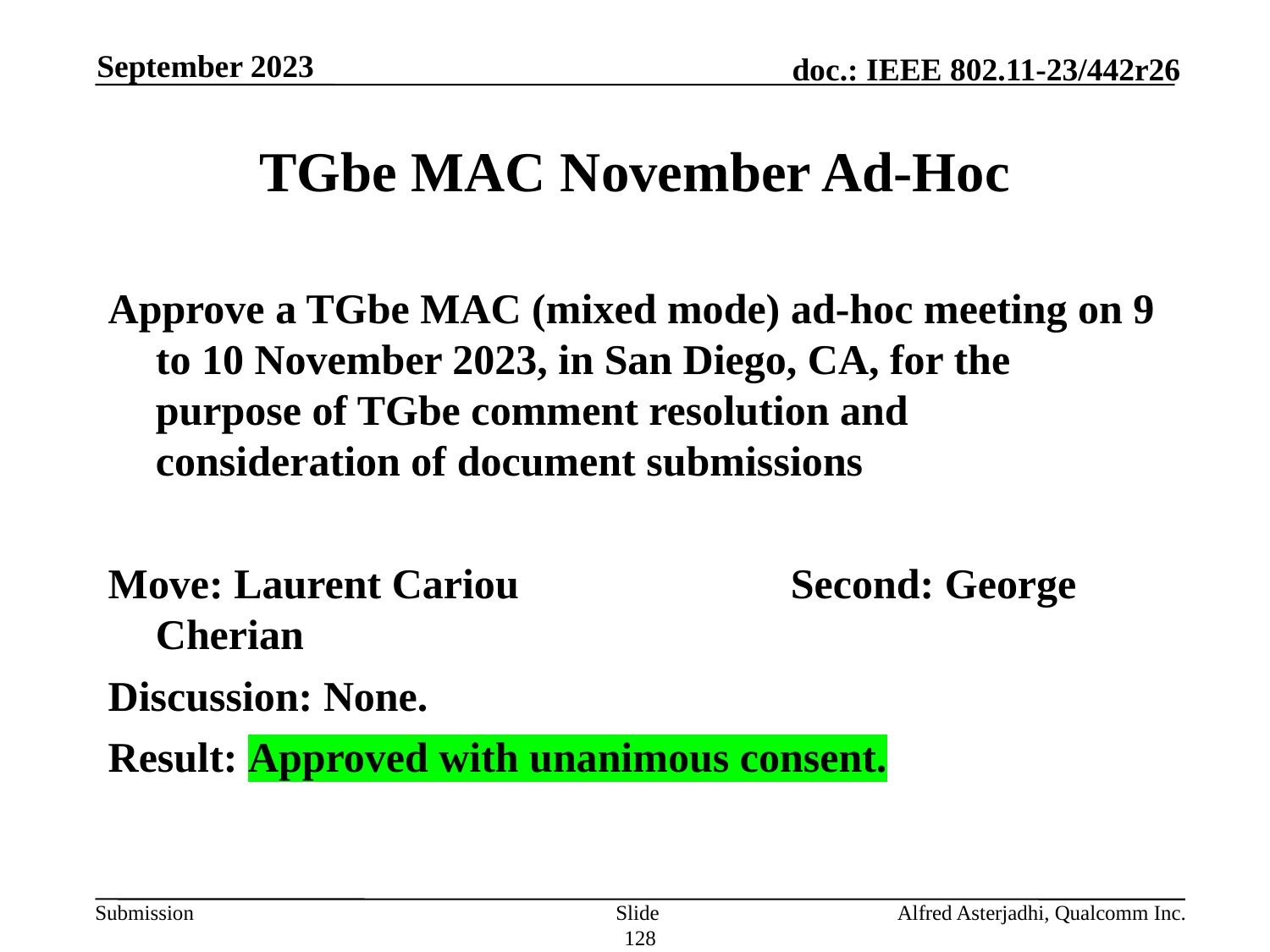

September 2023
# TGbe MAC November Ad-Hoc
Approve a TGbe MAC (mixed mode) ad-hoc meeting on 9 to 10 November 2023, in San Diego, CA, for the purpose of TGbe comment resolution and consideration of document submissions

Move: Laurent Cariou			Second: George Cherian
Discussion: None.
Result: Approved with unanimous consent.
Slide 128
Alfred Asterjadhi, Qualcomm Inc.